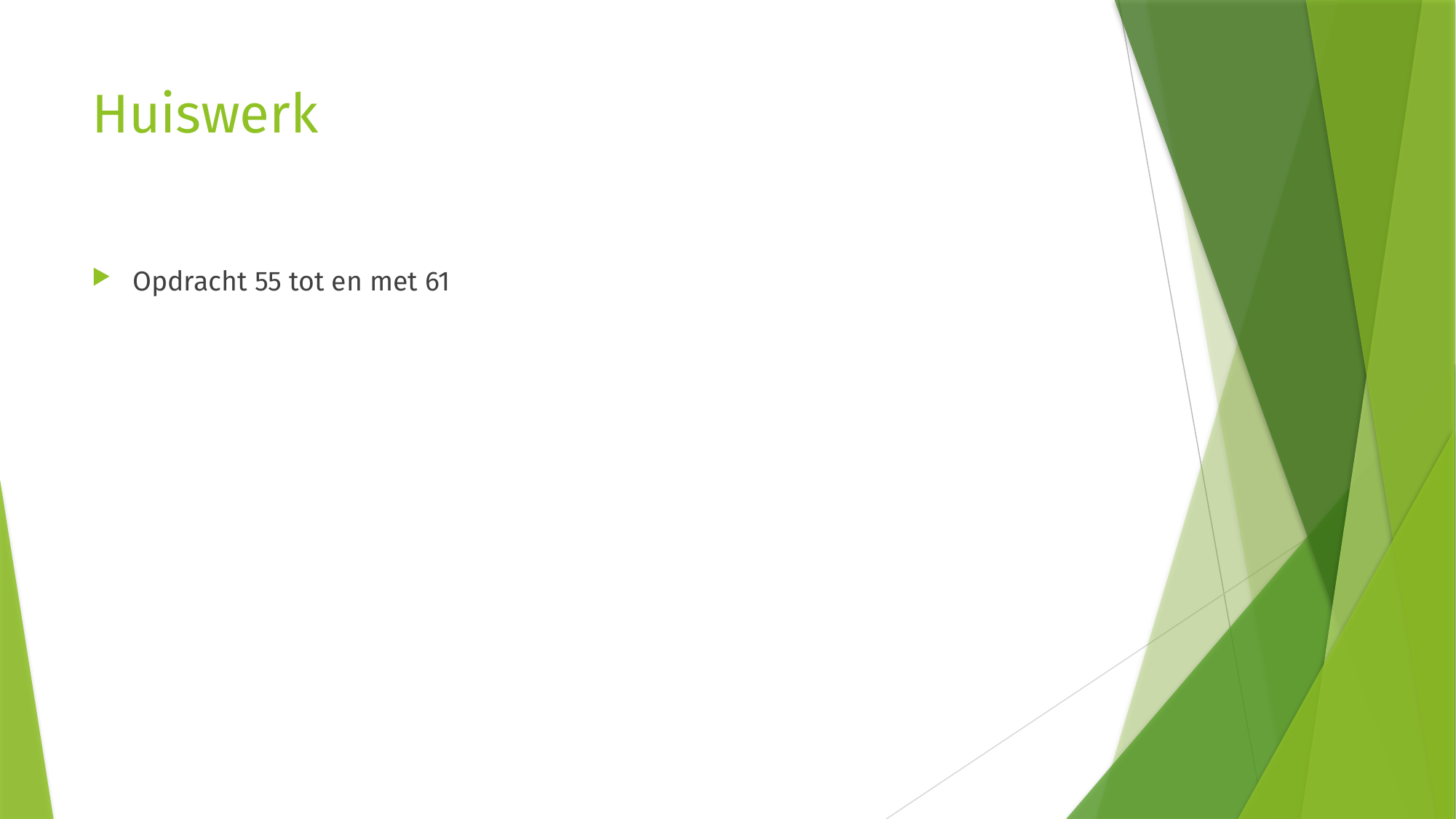

# Huiswerk
Opdracht 55 tot en met 61